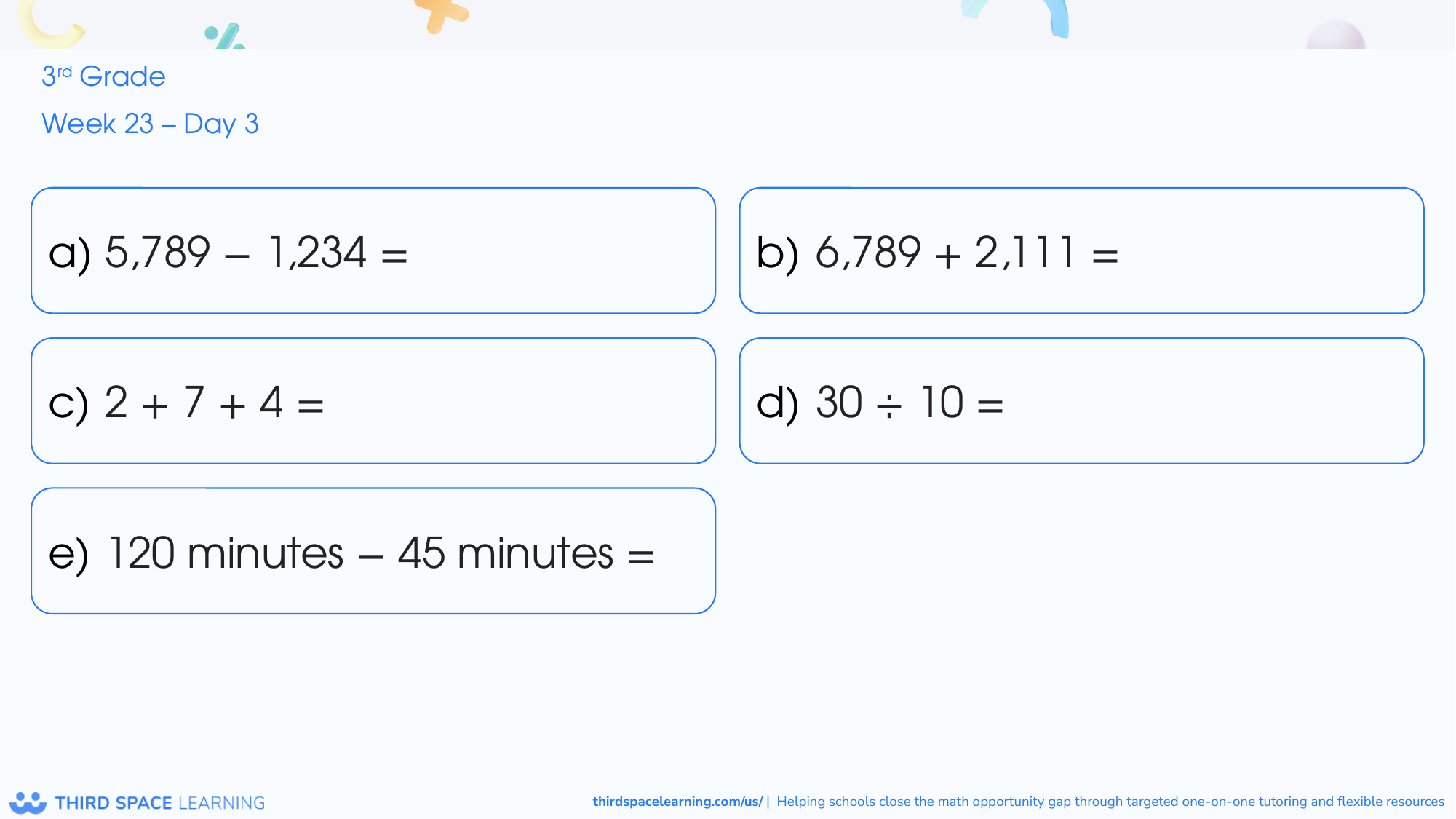

3rd Grade
Week 23 – Day 3
5,789 − 1,234 =
6,789 + 2,111 =
2 + 7 + 4 =
30 ÷ 10 =
120 minutes − 45 minutes =